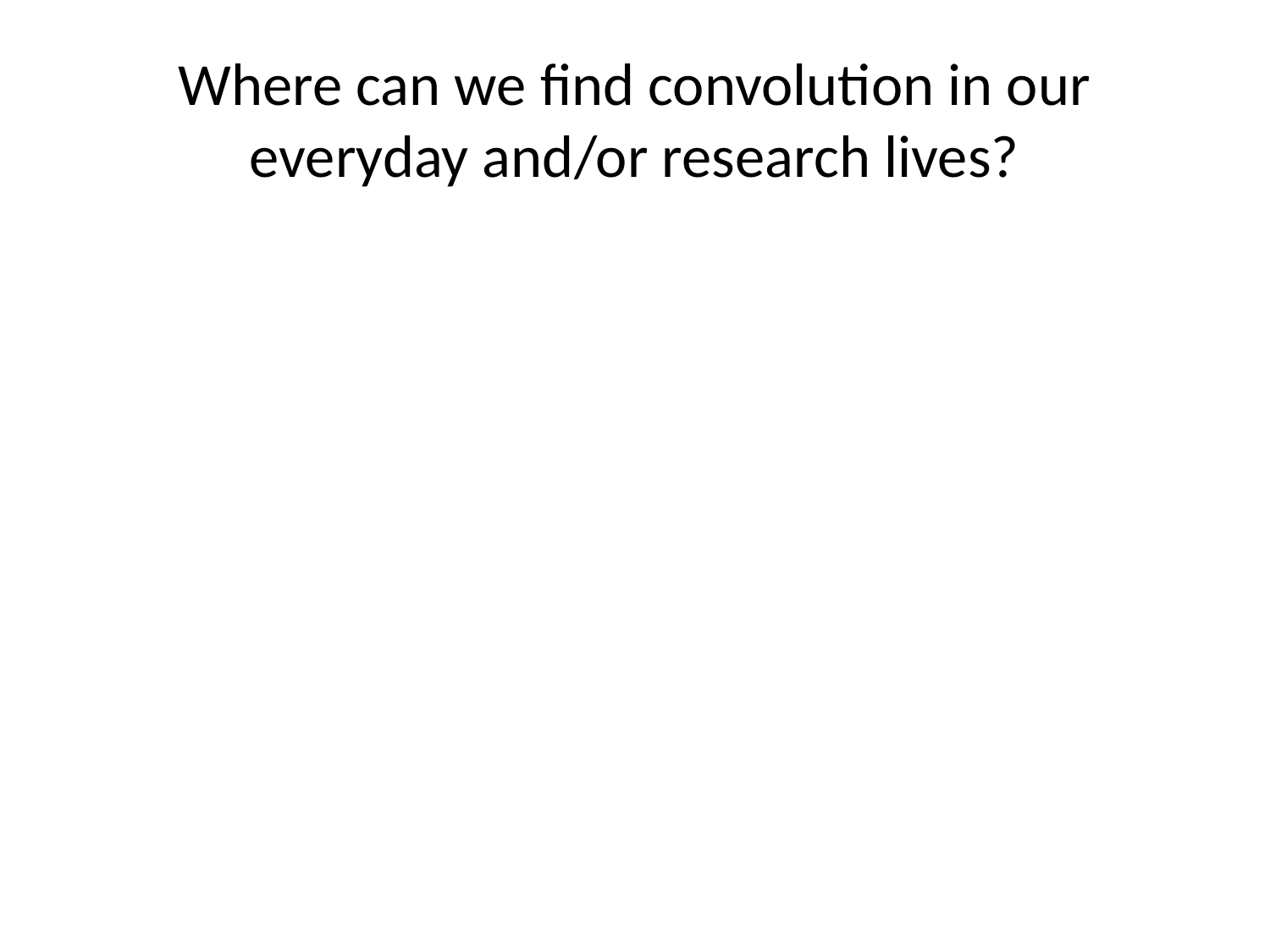

# Where can we find convolution in our everyday and/or research lives?